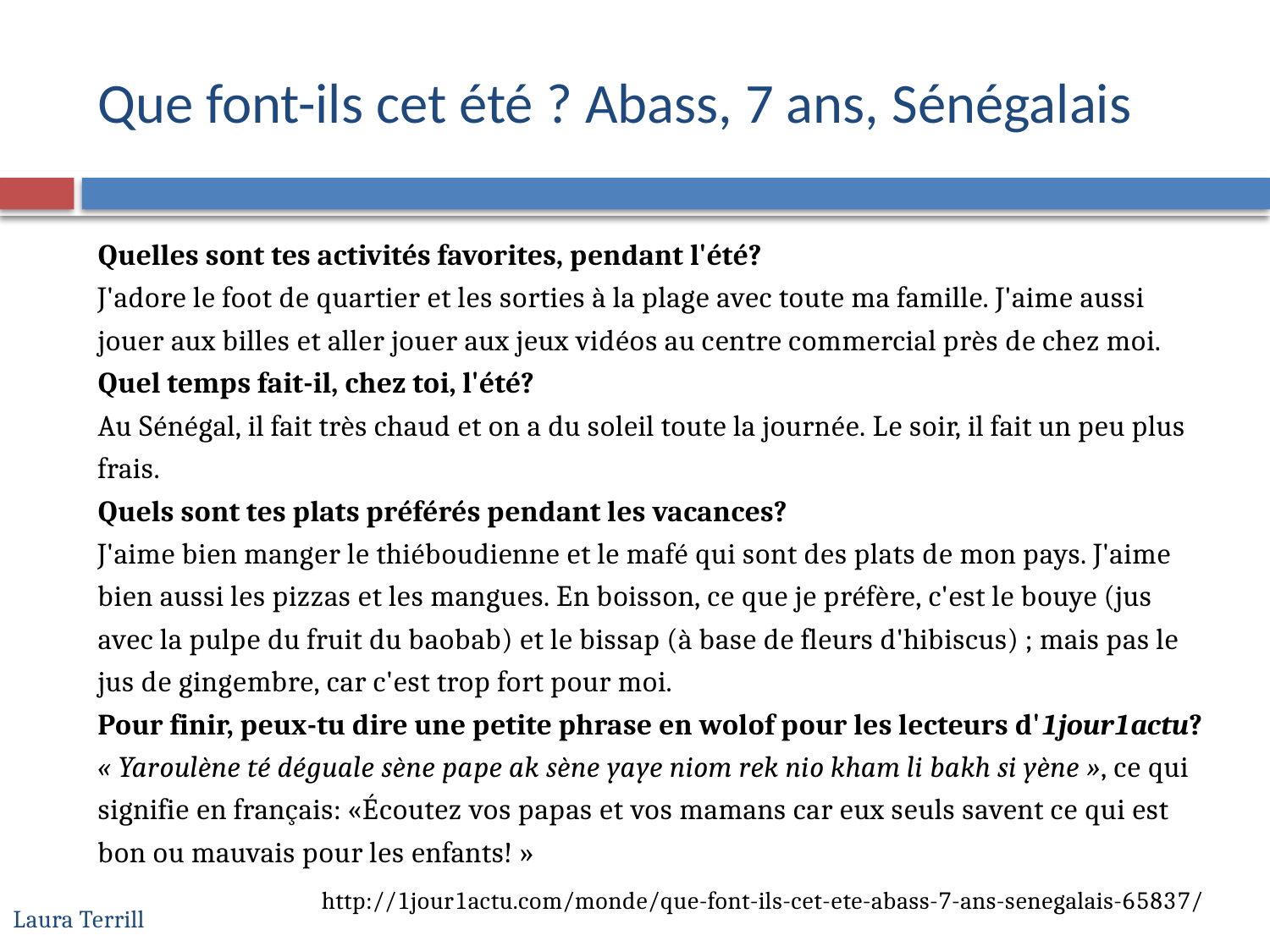

# Que font-ils cet été ? Abass, 7 ans, Sénégalais
Quelles sont tes activités favorites, pendant l'été?
J'adore le foot de quartier et les sorties à la plage avec toute ma famille. J'aime aussi jouer aux billes et aller jouer aux jeux vidéos au centre commercial près de chez moi.
Quel temps fait-il, chez toi, l'été?
Au Sénégal, il fait très chaud et on a du soleil toute la journée. Le soir, il fait un peu plus frais.
Quels sont tes plats préférés pendant les vacances?
J'aime bien manger le thiéboudienne et le mafé qui sont des plats de mon pays. J'aime bien aussi les pizzas et les mangues. En boisson, ce que je préfère, c'est le bouye (jus avec la pulpe du fruit du baobab) et le bissap (à base de fleurs d'hibiscus) ; mais pas le jus de gingembre, car c'est trop fort pour moi.
Pour finir, peux-tu dire une petite phrase en wolof pour les lecteurs d'1jour1actu?
« Yaroulène té déguale sène pape ak sène yaye niom rek nio kham li bakh si yène », ce qui signifie en français: «Écoutez vos papas et vos mamans car eux seuls savent ce qui est bon ou mauvais pour les enfants! »

http://1jour1actu.com/monde/que-font-ils-cet-ete-abass-7-ans-senegalais-65837/
Laura Terrill